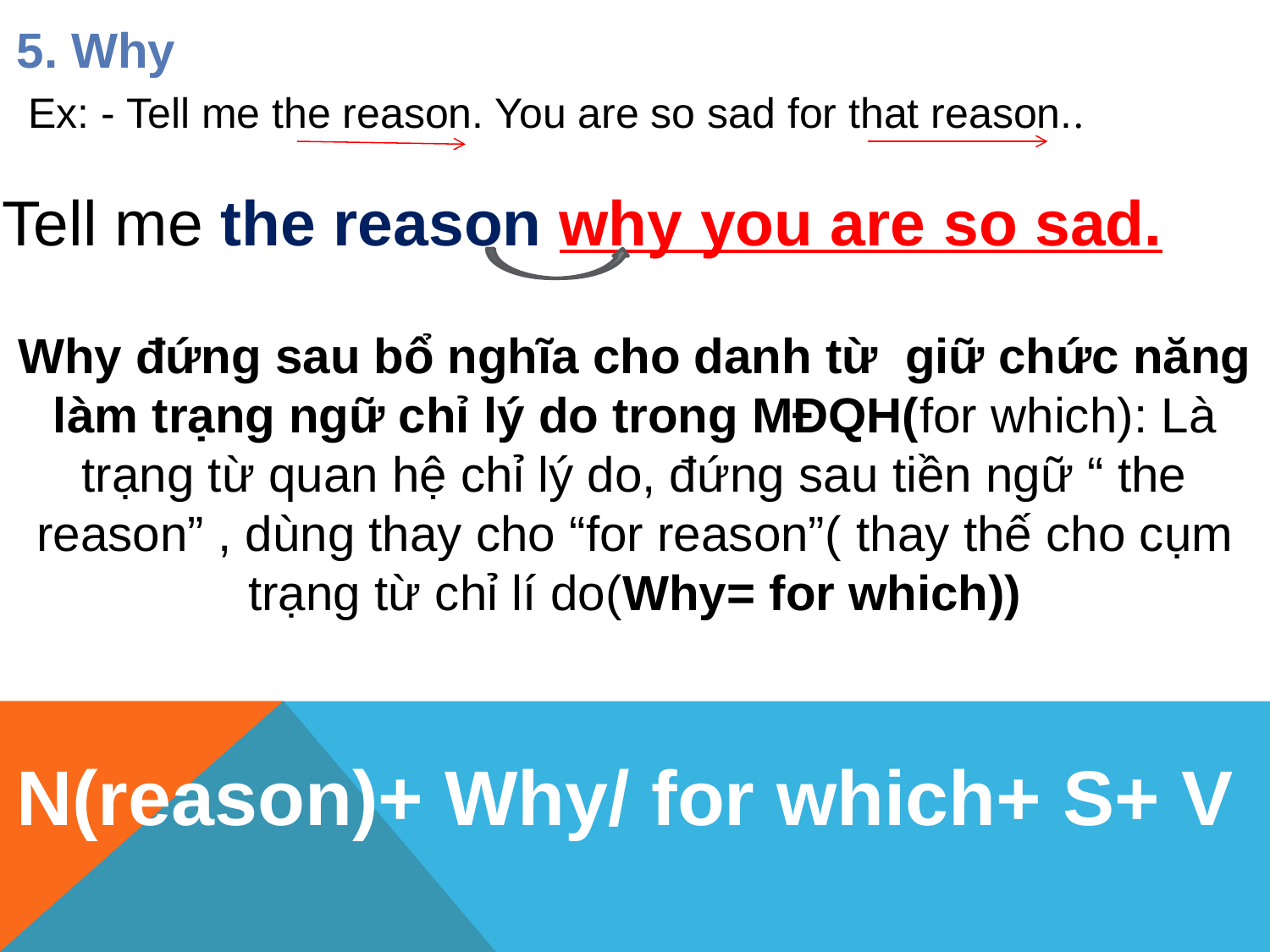

5. Why
 Ex: - Tell me the reason. You are so sad for that reason..
Tell me the reason why you are so sad.

Why đứng sau bổ nghĩa cho danh từ  giữ chức năng làm trạng ngữ chỉ lý do trong MĐQH(for which): Là trạng từ quan hệ chỉ lý do, đứng sau tiền ngữ “ the reason” , dùng thay cho “for reason”( thay thế cho cụm trạng từ chỉ lí do(Why= for which))

N(reason)+ Why/ for which+ S+ V